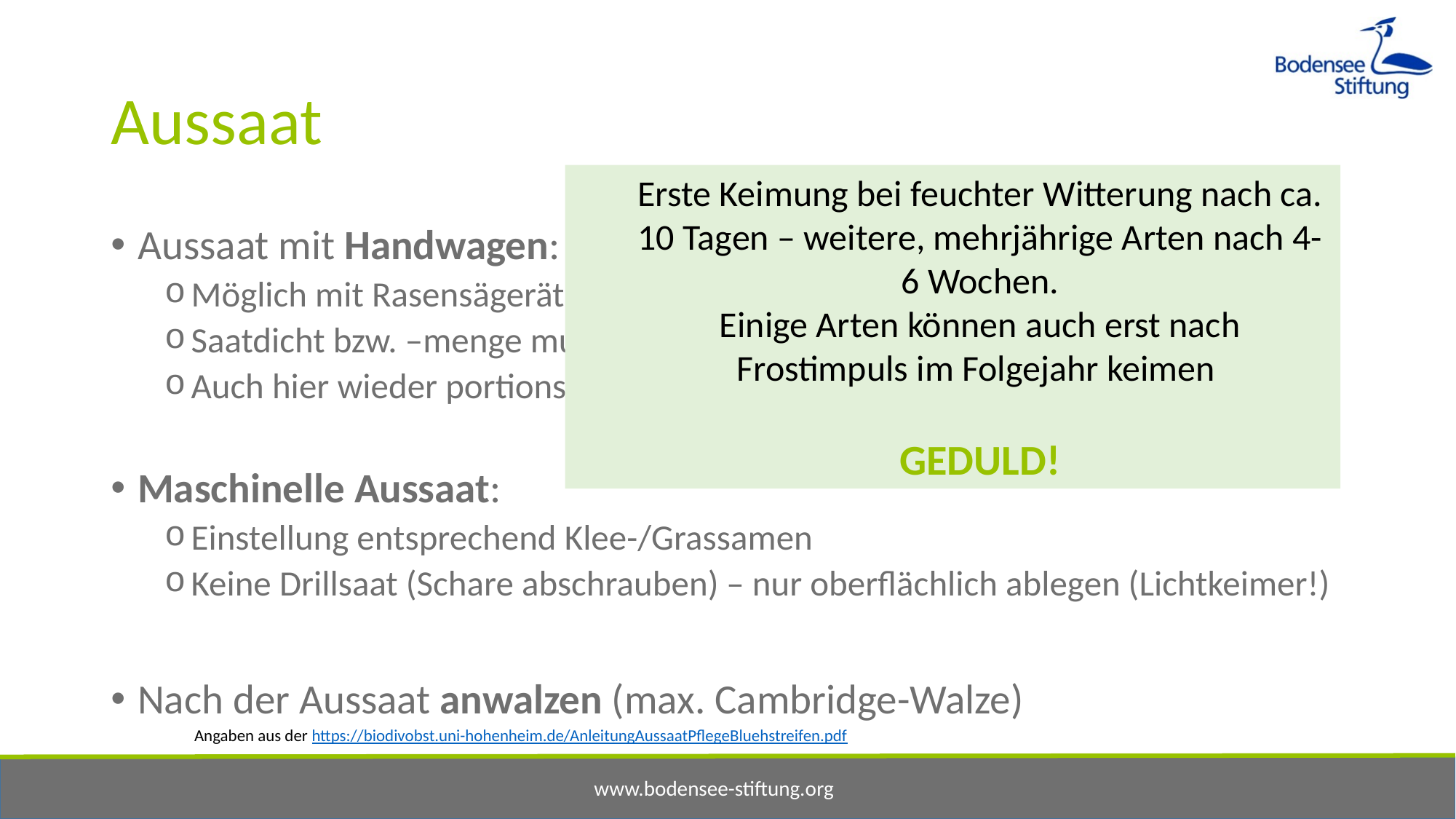

# Aussaat
Erste Keimung bei feuchter Witterung nach ca. 10 Tagen – weitere, mehrjährige Arten nach 4-6 Wochen.
Einige Arten können auch erst nach Frostimpuls im Folgejahr keimen

GEDULD!
Aussaat mit Handwagen:
Möglich mit Rasensägerät
Saatdicht bzw. –menge muss vorher geeicht werden
Auch hier wieder portionsweise Aussaat

Maschinelle Aussaat:
Einstellung entsprechend Klee-/Grassamen
Keine Drillsaat (Schare abschrauben) – nur oberflächlich ablegen (Lichtkeimer!)

Nach der Aussaat anwalzen (max. Cambridge-Walze)

Angaben aus der https://biodivobst.uni-hohenheim.de/AnleitungAussaatPflegeBluehstreifen.pdf